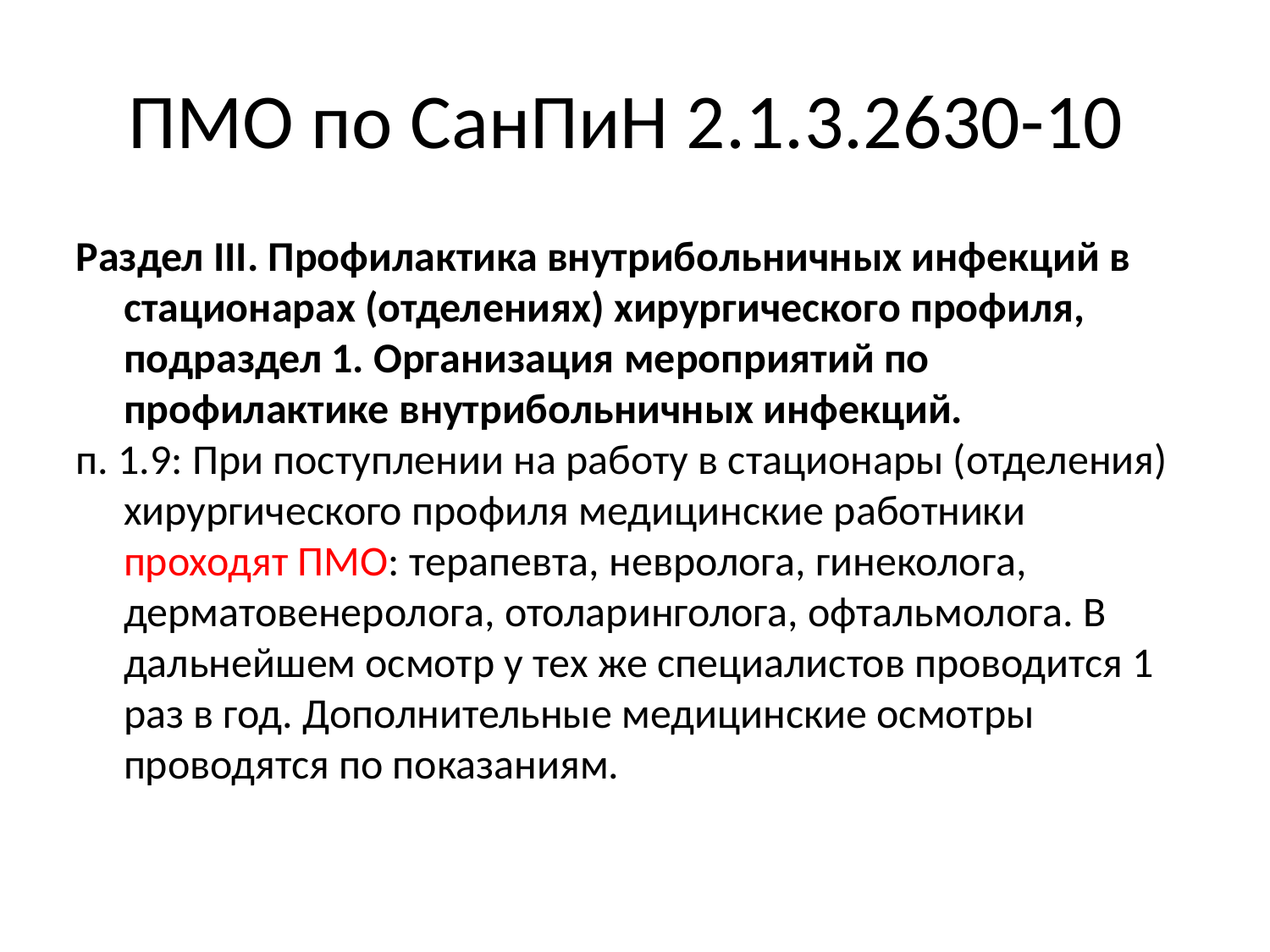

ПМО по СанПиН 2.1.3.2630-10
Раздел III. Профилактика внутрибольничных инфекций в стационарах (отделениях) хирургического профиля, подраздел 1. Организация мероприятий по профилактике внутрибольничных инфекций.
п. 1.9: При поступлении на работу в стационары (отделения) хирургического профиля медицинские работники проходят ПМО: терапевта, невролога, гинеколога, дерматовенеролога, отоларинголога, офтальмолога. В дальнейшем осмотр у тех же специалистов проводится 1 раз в год. Дополнительные медицинские осмотры проводятся по показаниям.